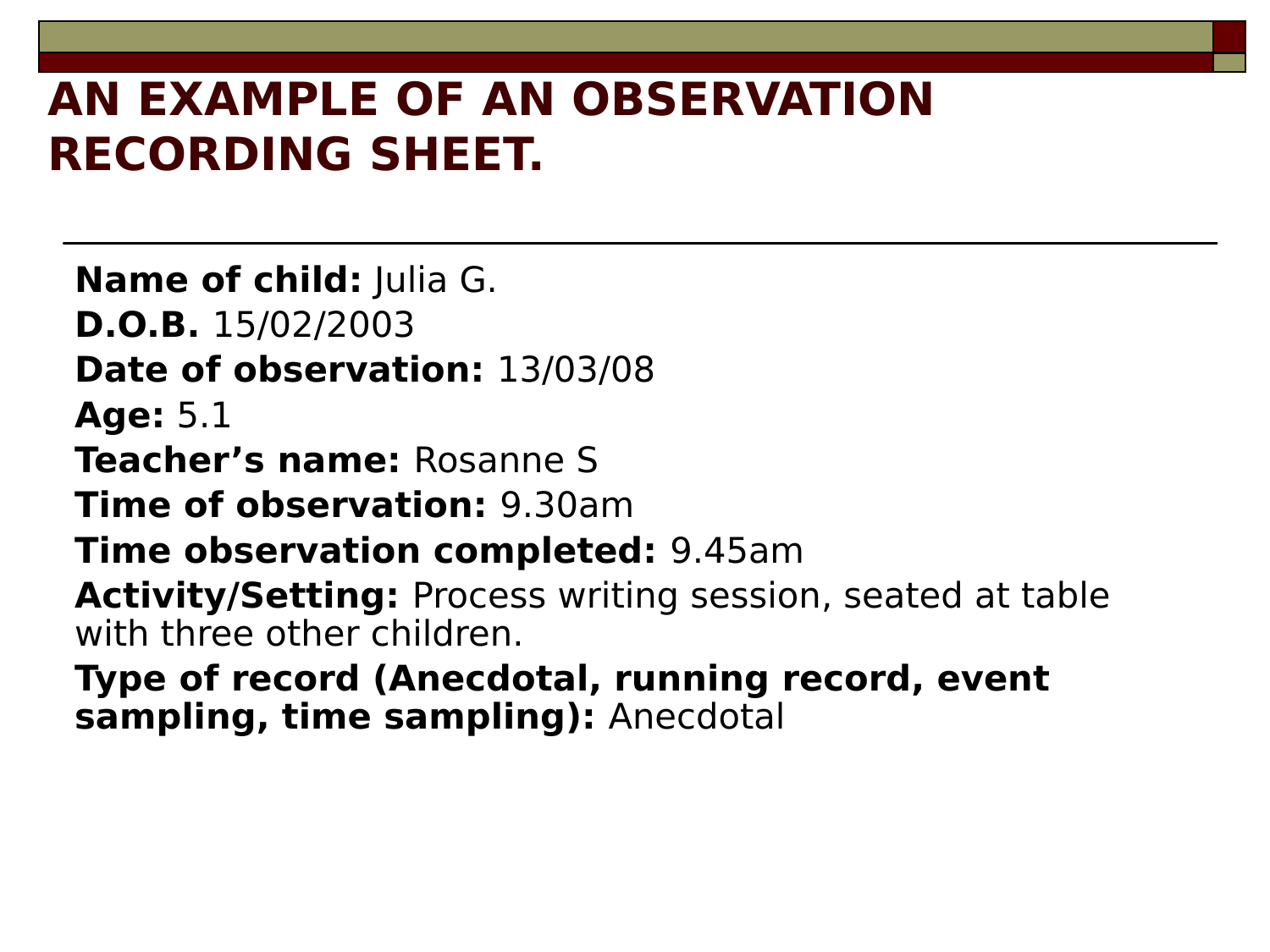

# An example of an Observation recording sheet.
Name of child: Julia G.
D.O.B. 15/02/2003
Date of observation: 13/03/08
Age: 5.1
Teacher’s name: Rosanne S
Time of observation: 9.30am
Time observation completed: 9.45am
Activity/Setting: Process writing session, seated at table with three other children.
Type of record (Anecdotal, running record, event sampling, time sampling): Anecdotal